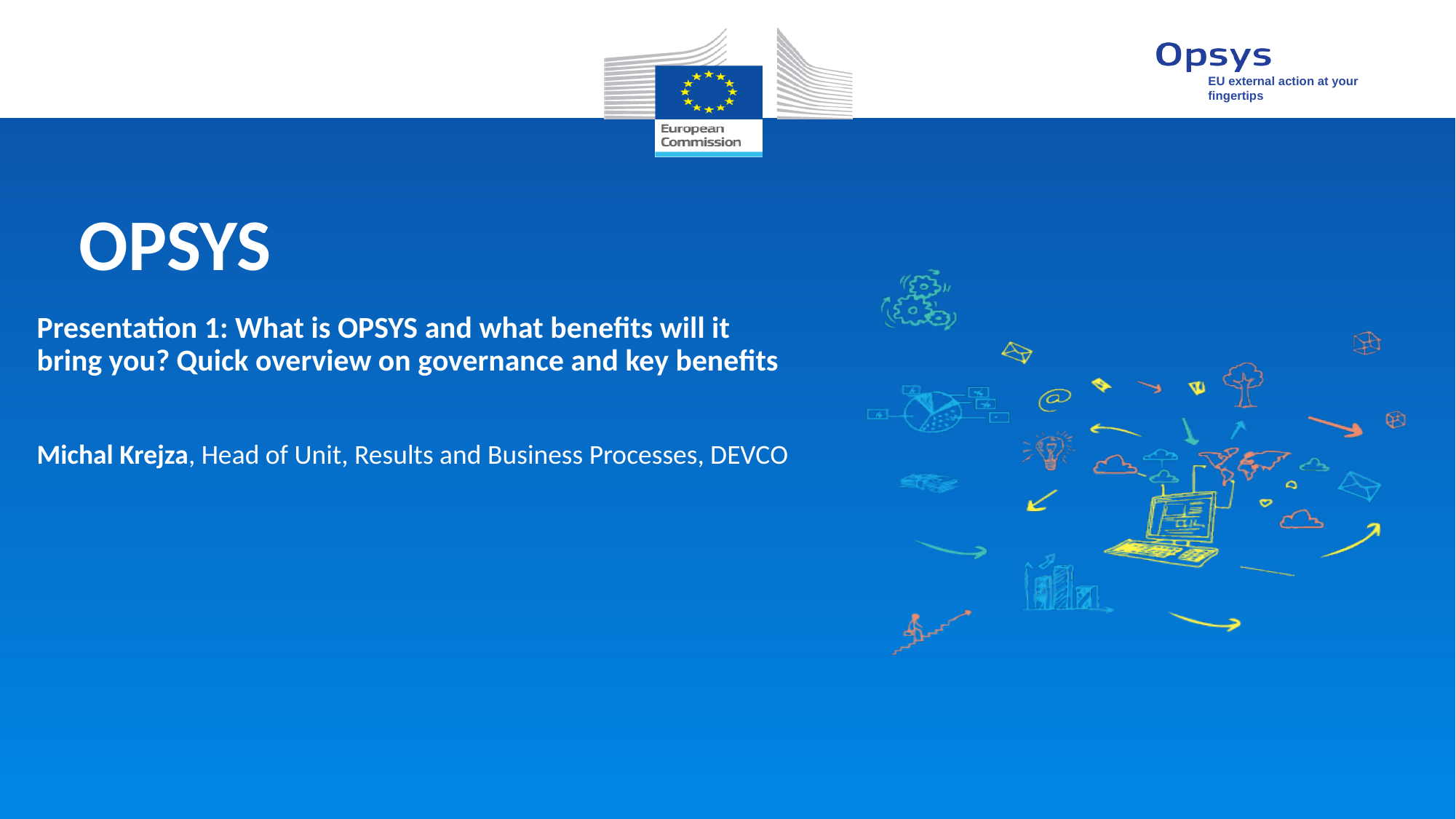

OPSYS
Presentation 1: What is OPSYS and what benefits will it bring you? Quick overview on governance and key benefits

Michal Krejza, Head of Unit, Results and Business Processes, DEVCO